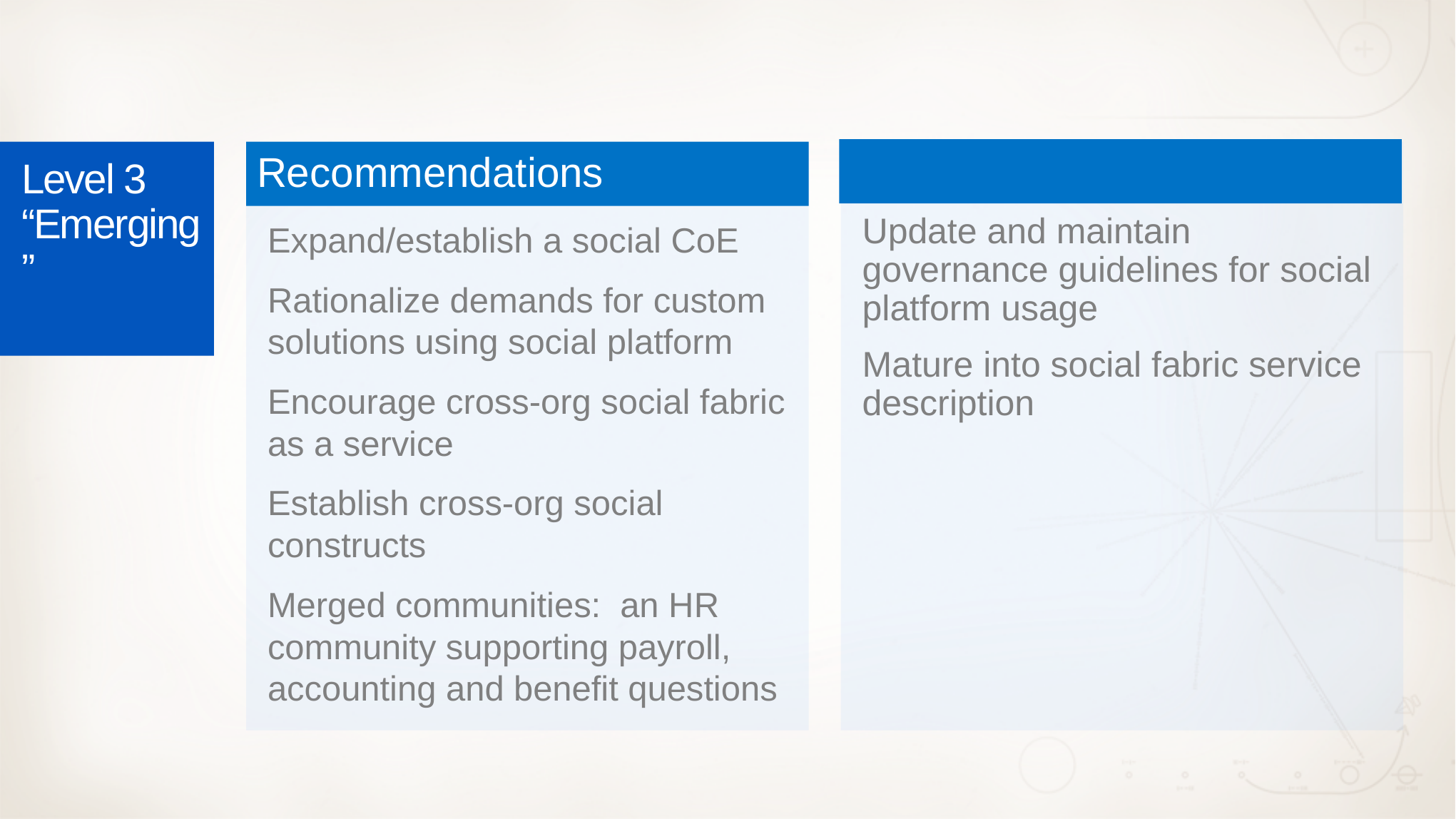

Level 3 “Emerging”

Update and maintain governance guidelines for social platform usage
Mature into social fabric service description

Recommendations
Expand/establish a social CoE
Rationalize demands for custom solutions using social platform
Encourage cross-org social fabric as a service
Establish cross-org social constructs
Merged communities:  an HR community supporting payroll, accounting and benefit questions